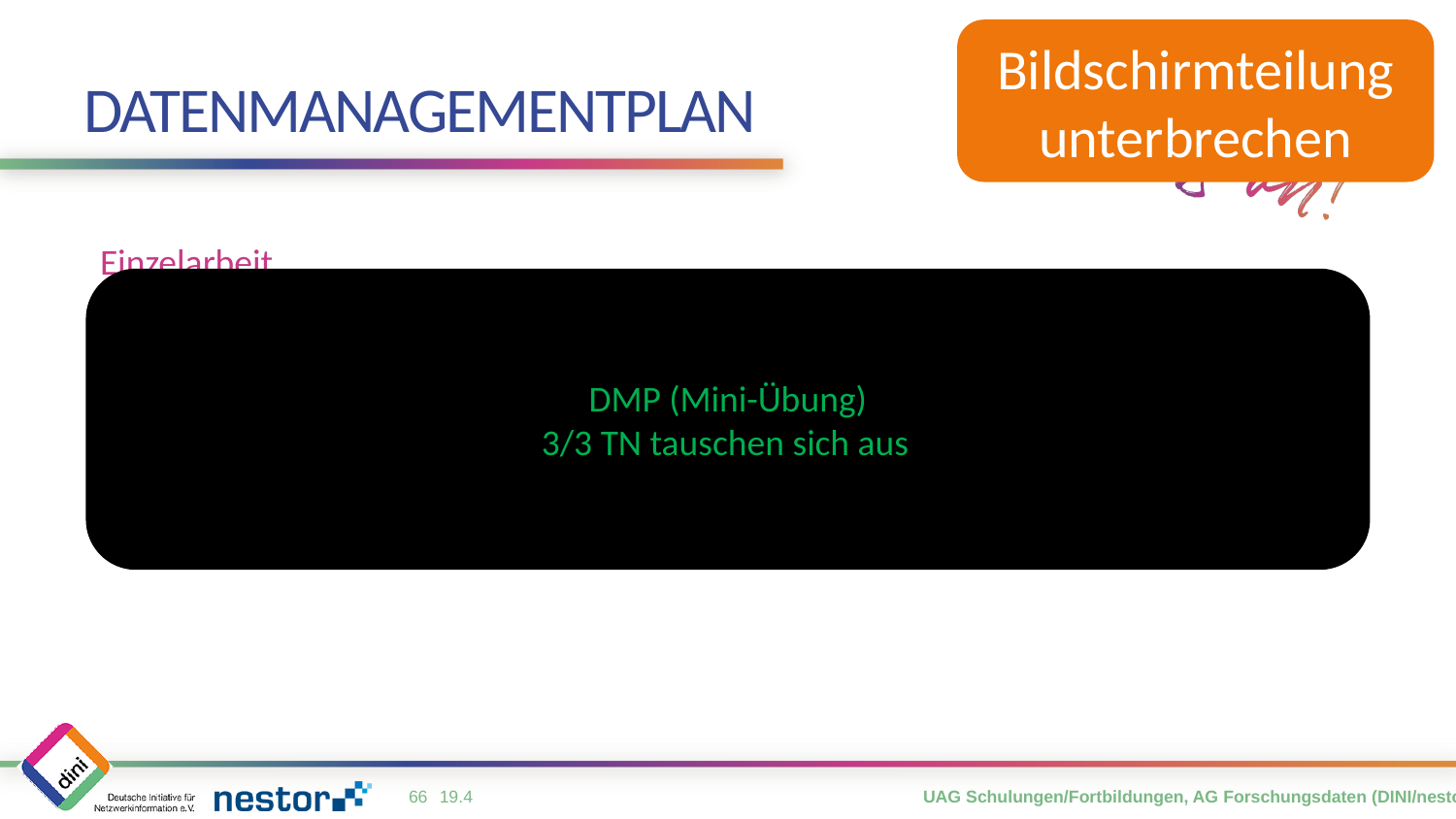

Bildschirmteilung unterbrechen
# Datenmanagementplan
Einzelarbeit
DMP (Mini-Übung)
3/3 TN tauschen sich aus
Erstelle einen eigenen Datenmanagementplan.
66
19.4